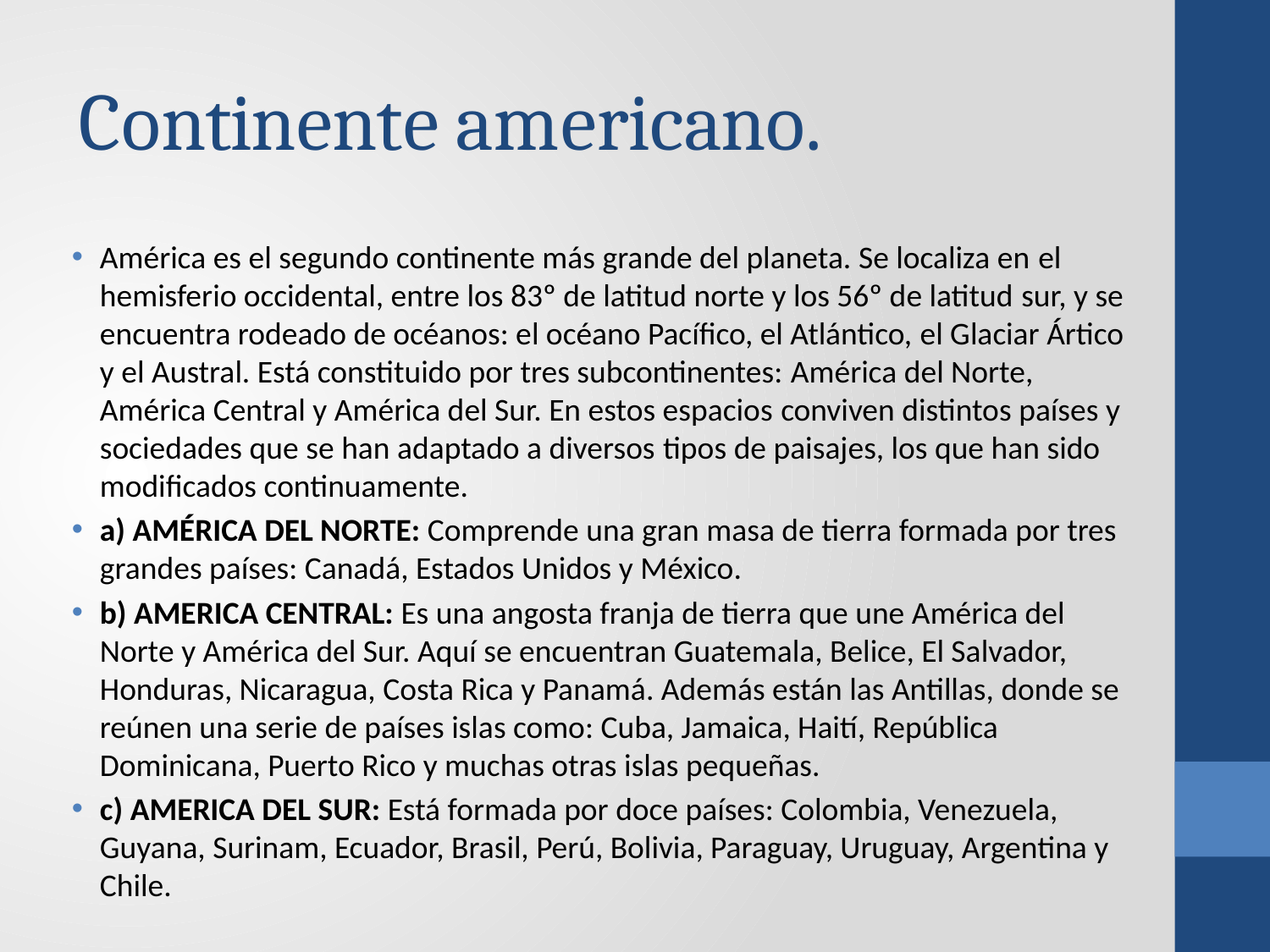

# Continente americano.

América es el segundo continente más grande del planeta. Se localiza en el hemisferio occidental, entre los 83º de latitud norte y los 56º de latitud sur, y se encuentra rodeado de océanos: el océano Pacífico, el Atlántico, el Glaciar Ártico y el Austral. Está constituido por tres subcontinentes: América del Norte, América Central y América del Sur. En estos espacios conviven distintos países y sociedades que se han adaptado a diversos tipos de paisajes, los que han sido modificados continuamente.
a) AMÉRICA DEL NORTE: Comprende una gran masa de tierra formada por tres grandes países: Canadá, Estados Unidos y México.
b) AMERICA CENTRAL: Es una angosta franja de tierra que une América del Norte y América del Sur. Aquí se encuentran Guatemala, Belice, El Salvador, Honduras, Nicaragua, Costa Rica y Panamá. Además están las Antillas, donde se reúnen una serie de países islas como: Cuba, Jamaica, Haití, República Dominicana, Puerto Rico y muchas otras islas pequeñas.
c) AMERICA DEL SUR: Está formada por doce países: Colombia, Venezuela, Guyana, Surinam, Ecuador, Brasil, Perú, Bolivia, Paraguay, Uruguay, Argentina y Chile.